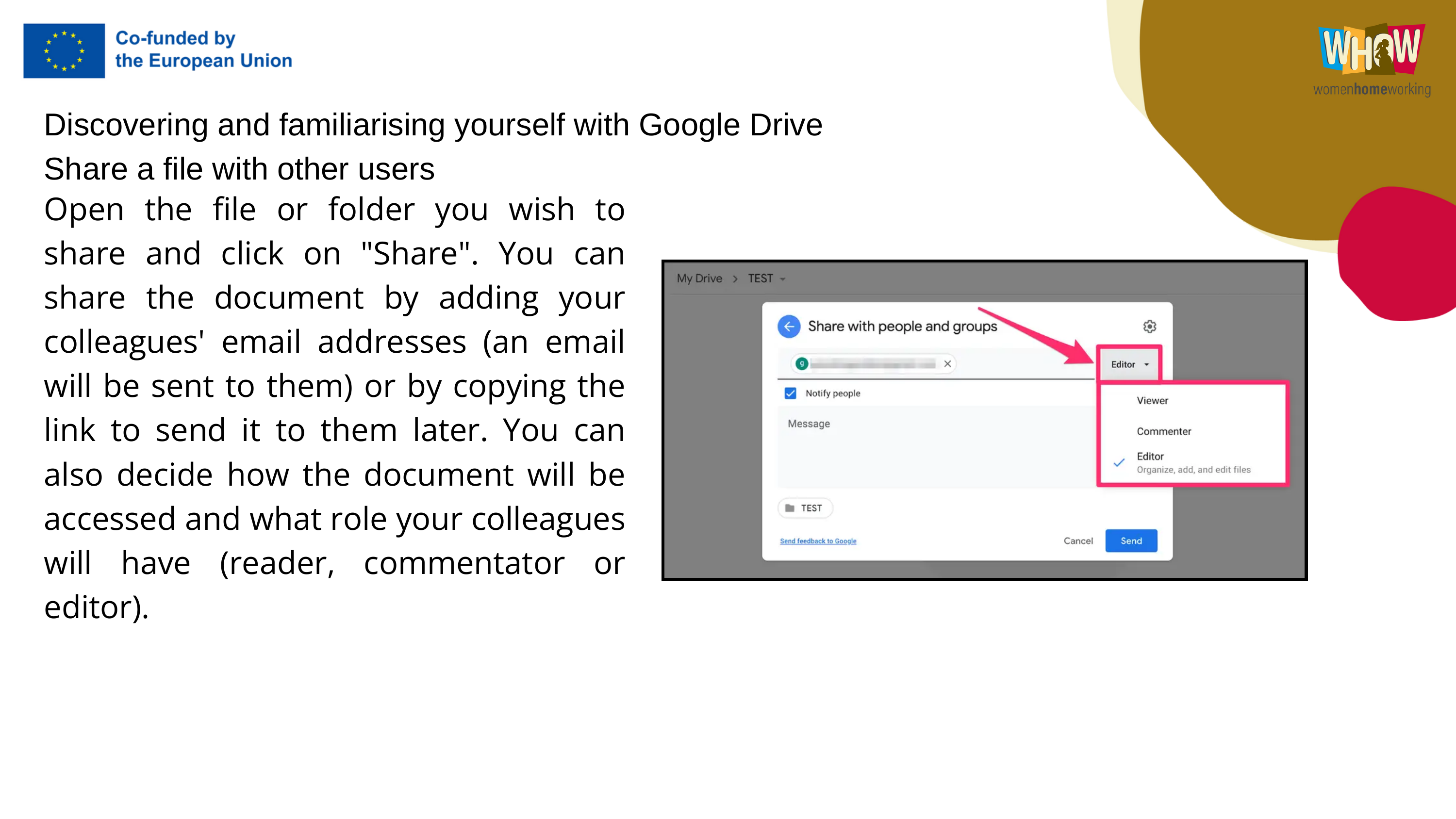

Discovering and familiarising yourself with Google Drive
Share a file with other users
Open the file or folder you wish to share and click on "Share". You can share the document by adding your colleagues' email addresses (an email will be sent to them) or by copying the link to send it to them later. You can also decide how the document will be accessed and what role your colleagues will have (reader, commentator or editor).